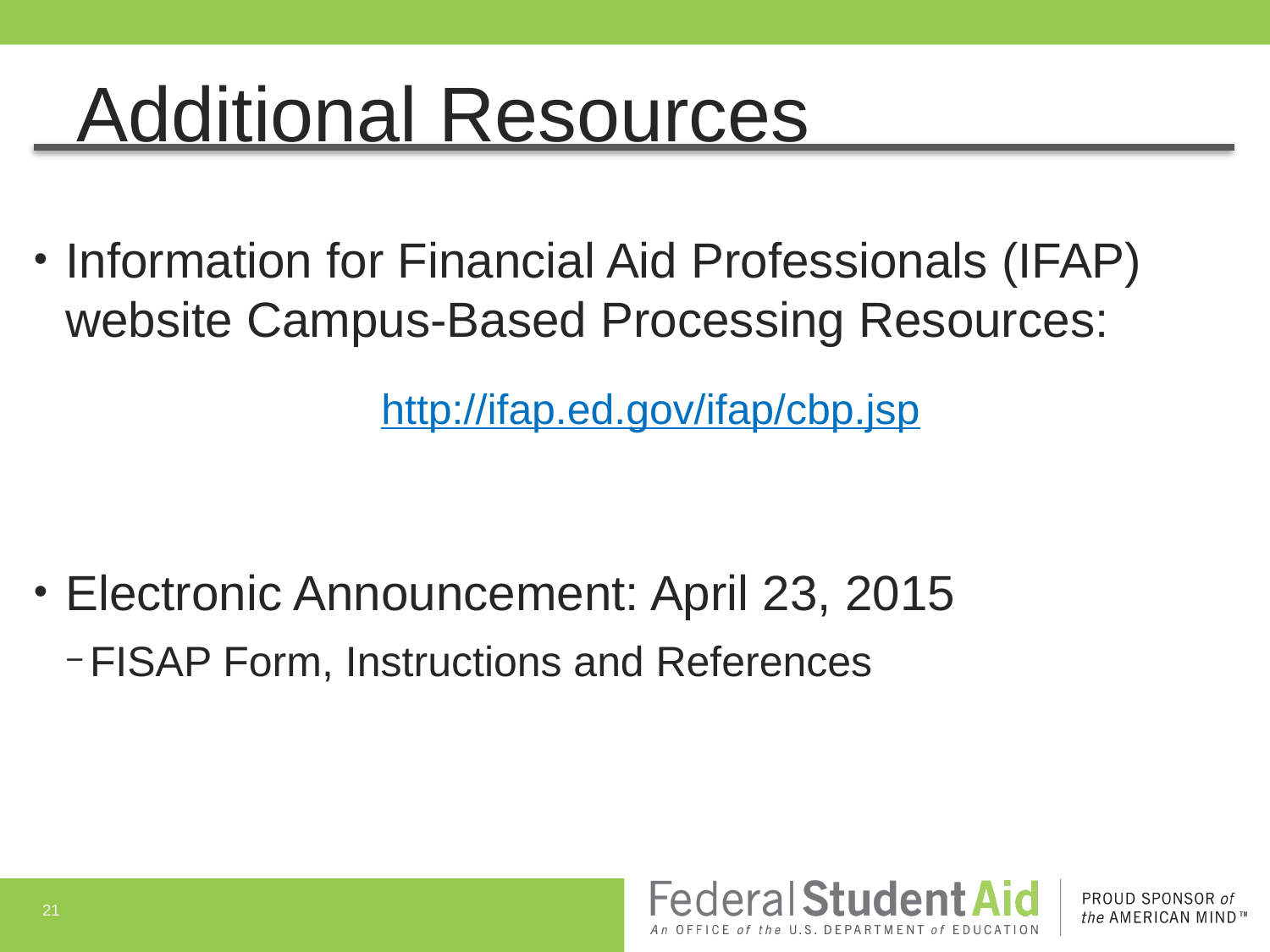

# Additional Resources
Information for Financial Aid Professionals (IFAP) website Campus-Based Processing Resources:

http://ifap.ed.gov/ifap/cbp.jsp

Electronic Announcement: April 23, 2015

FISAP Form, Instructions and References

21